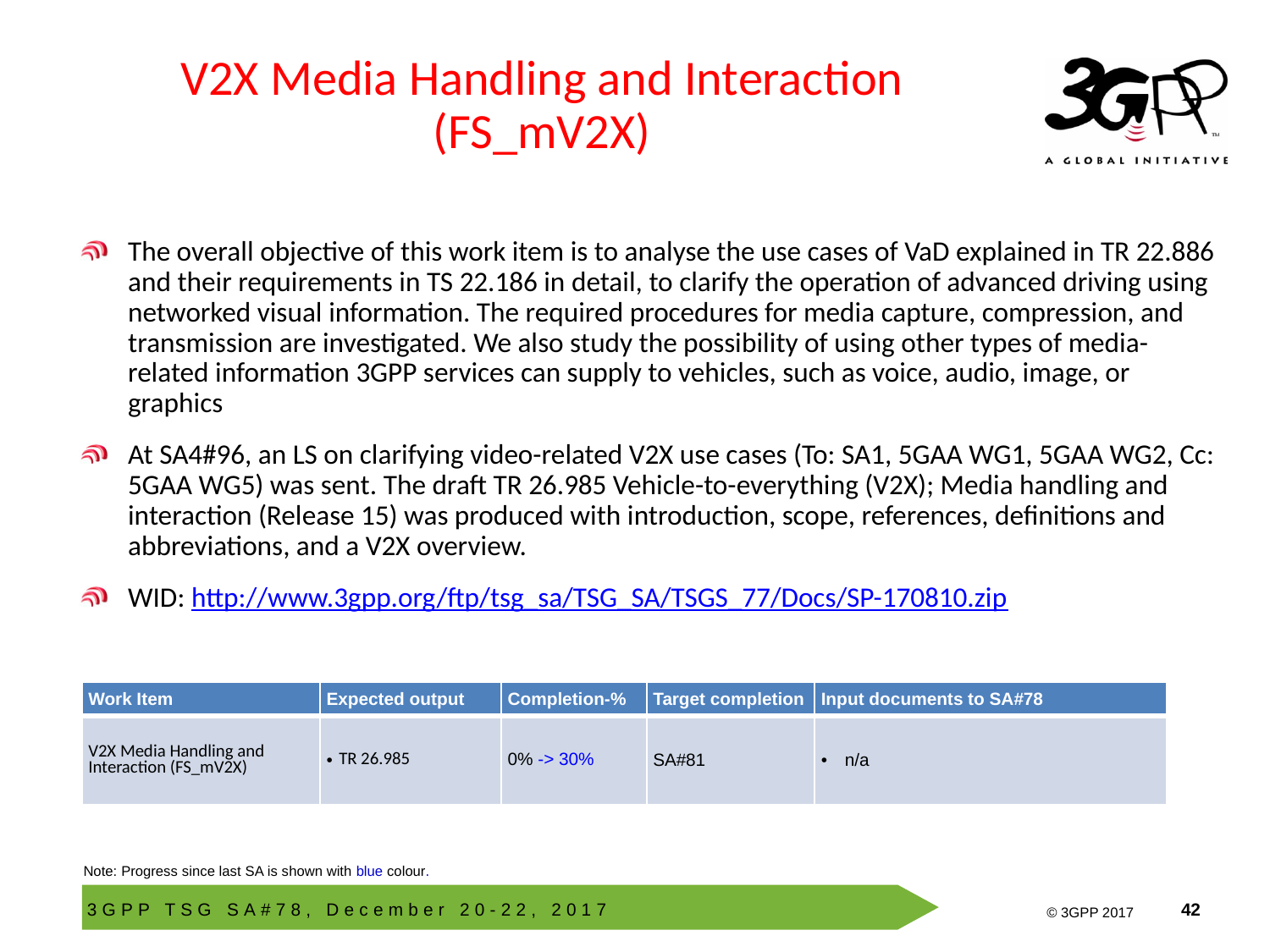

# V2X Media Handling and Interaction (FS_mV2X)
The overall objective of this work item is to analyse the use cases of VaD explained in TR 22.886 and their requirements in TS 22.186 in detail, to clarify the operation of advanced driving using networked visual information. The required procedures for media capture, compression, and transmission are investigated. We also study the possibility of using other types of media-related information 3GPP services can supply to vehicles, such as voice, audio, image, or graphics
At SA4#96, an LS on clarifying video-related V2X use cases (To: SA1, 5GAA WG1, 5GAA WG2, Cc: 5GAA WG5) was sent. The draft TR 26.985 Vehicle-to-everything (V2X); Media handling and interaction (Release 15) was produced with introduction, scope, references, definitions and abbreviations, and a V2X overview.
WID: http://www.3gpp.org/ftp/tsg_sa/TSG_SA/TSGS_77/Docs/SP-170810.zip
| Work Item | Expected output | Completion-% | Target completion | Input documents to SA#78 |
| --- | --- | --- | --- | --- |
| V2X Media Handling and Interaction (FS\_mV2X) | TR 26.985 | 0% -> 30% | SA#81 | n/a |
Note: Progress since last SA is shown with blue colour.